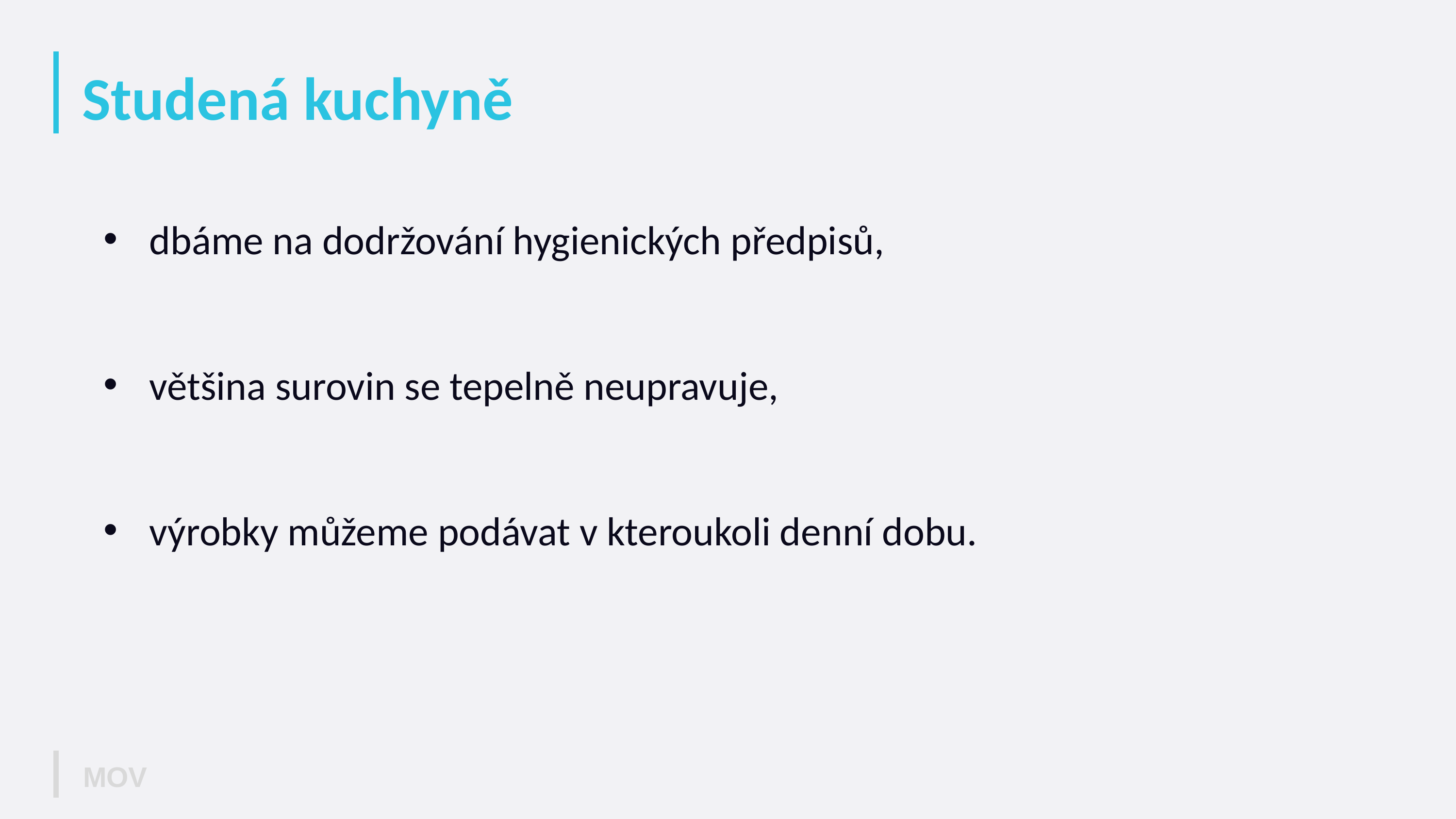

# Studená kuchyně
dbáme na dodržování hygienických předpisů,

většina surovin se tepelně neupravuje,

výrobky můžeme podávat v kteroukoli denní dobu.